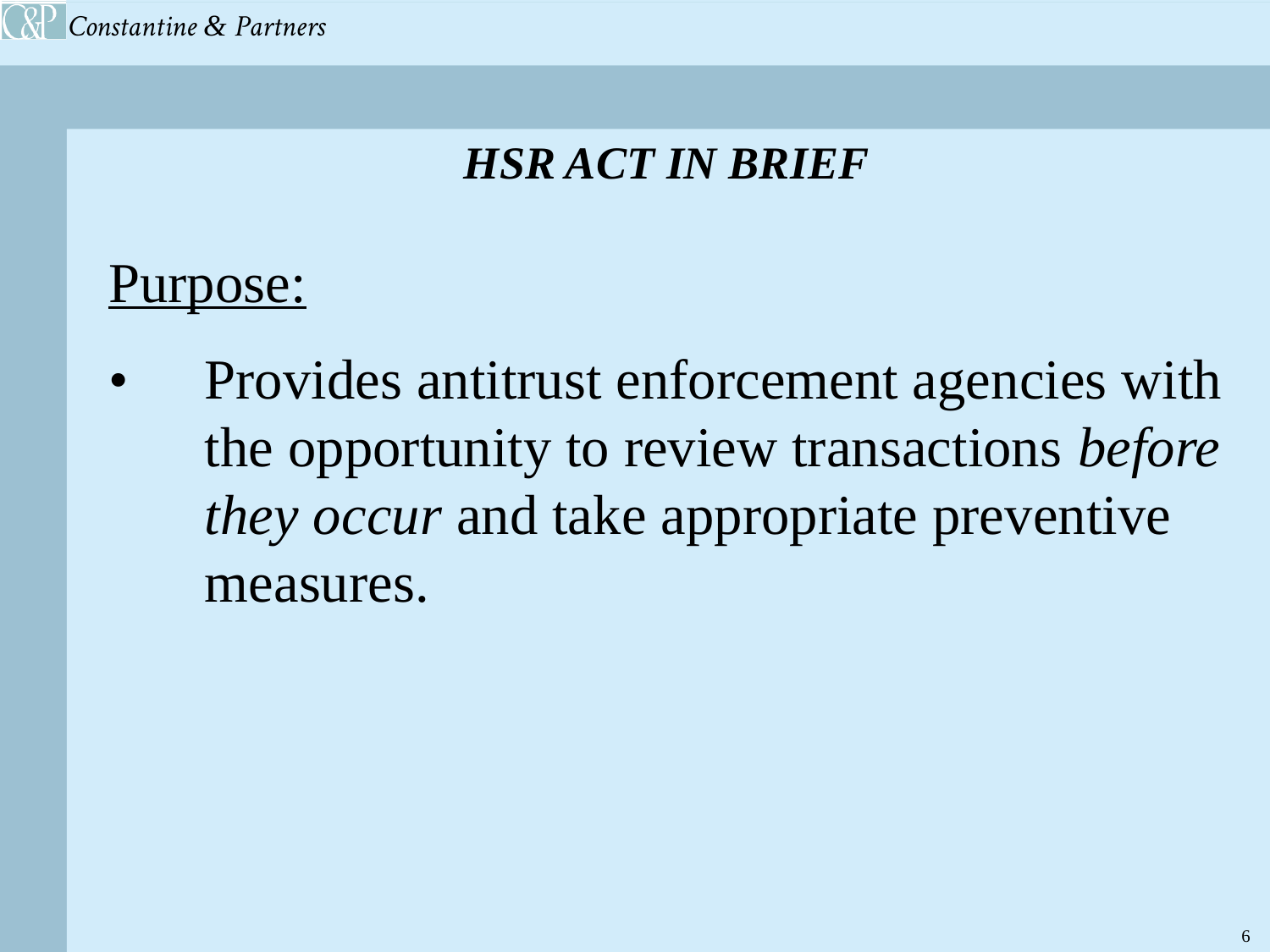

HSR ACT IN BRIEF
Purpose:
•	Provides antitrust enforcement agencies with 		the opportunity to review transactions before 		they occur and take appropriate preventive 		measures.